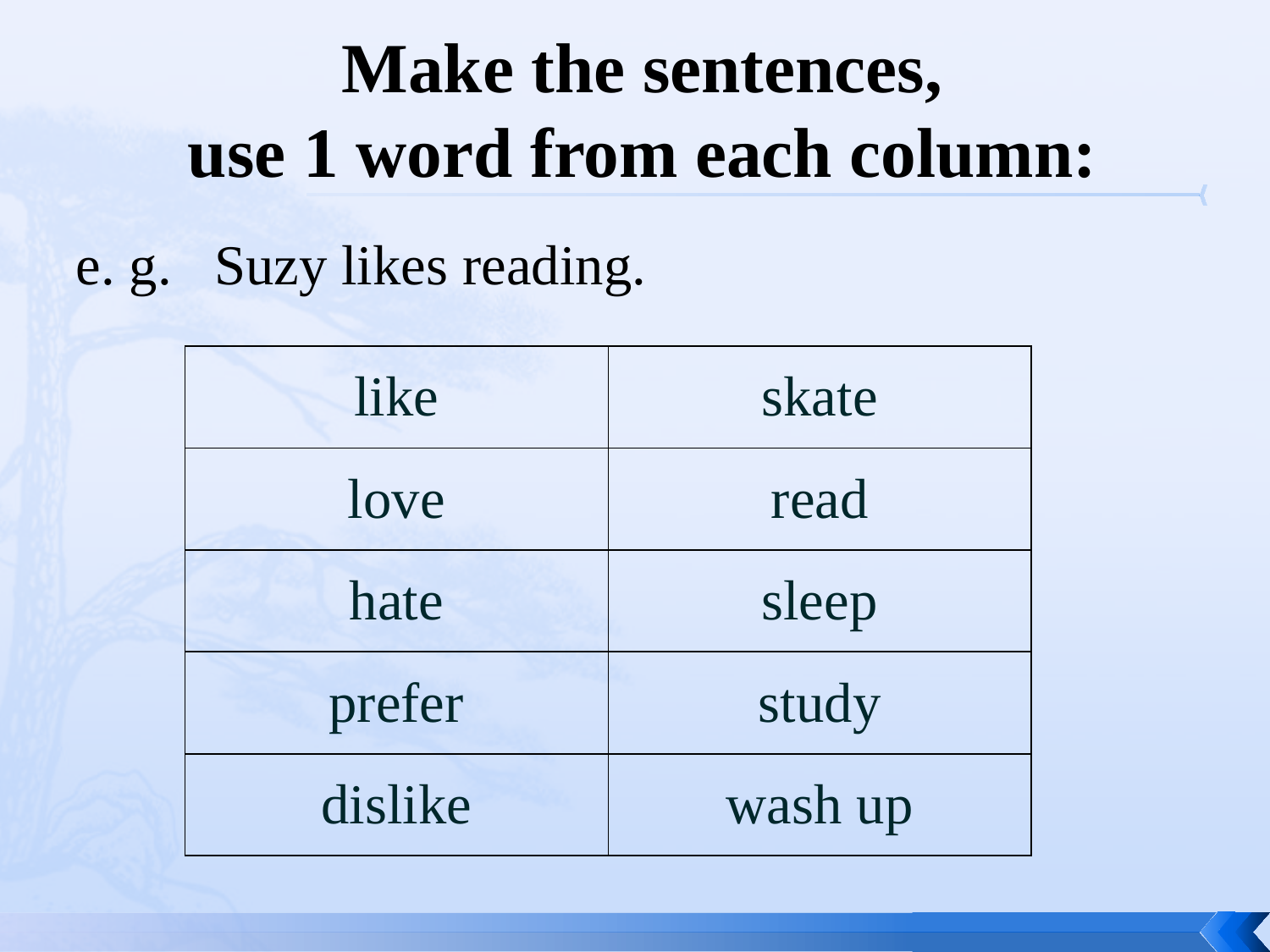

# Make the sentences, use 1 word from each column:
e. g.   Suzy likes reading.

| like | skate |
| --- | --- |
| love | read |
| hate | sleep |
| prefer | study |
| dislike | wash up |